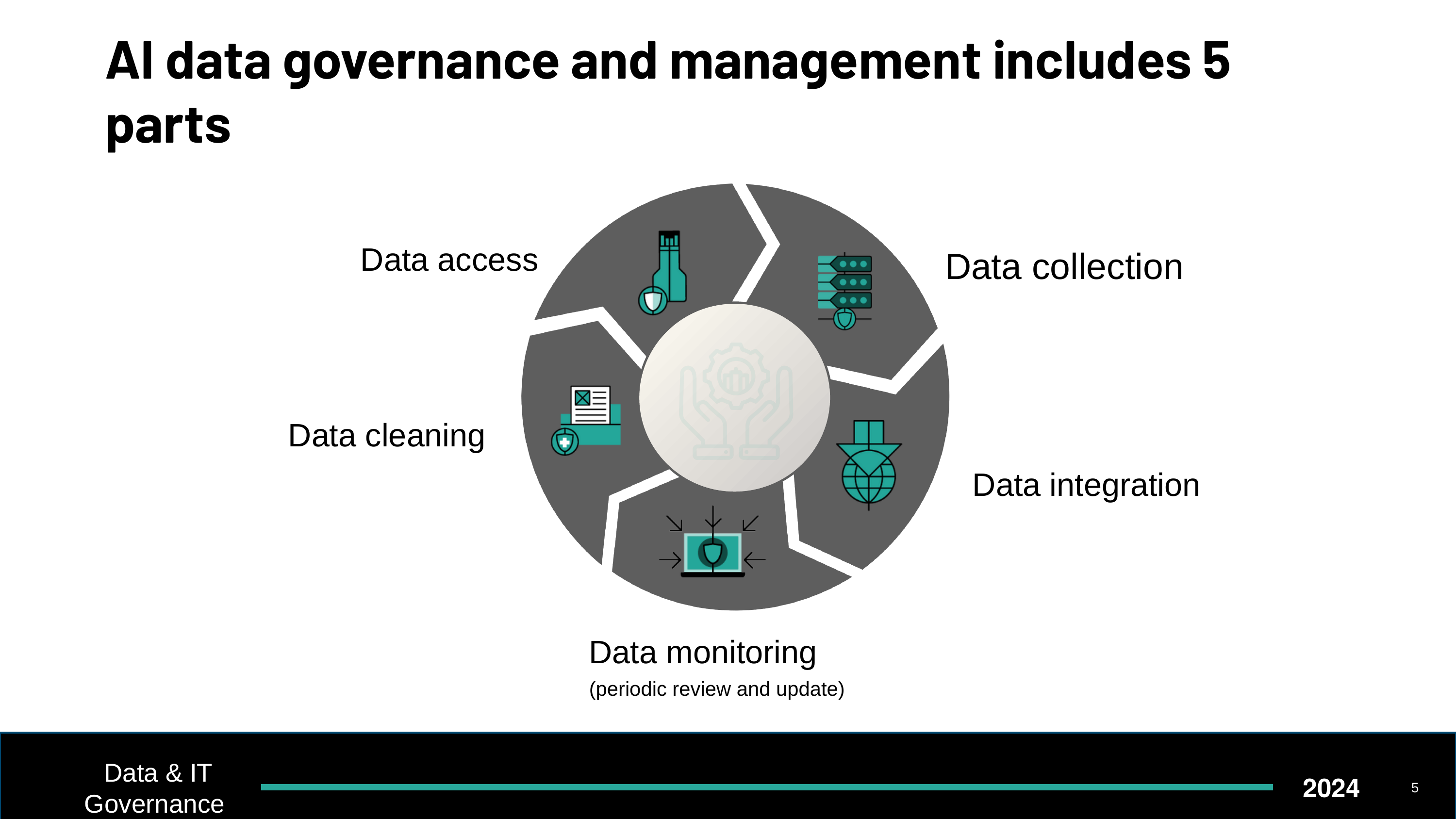

# AI data governance and management includes 5 parts

Data access
Data collection

Data cleaning

Data integration

Data monitoring
(periodic review and update)